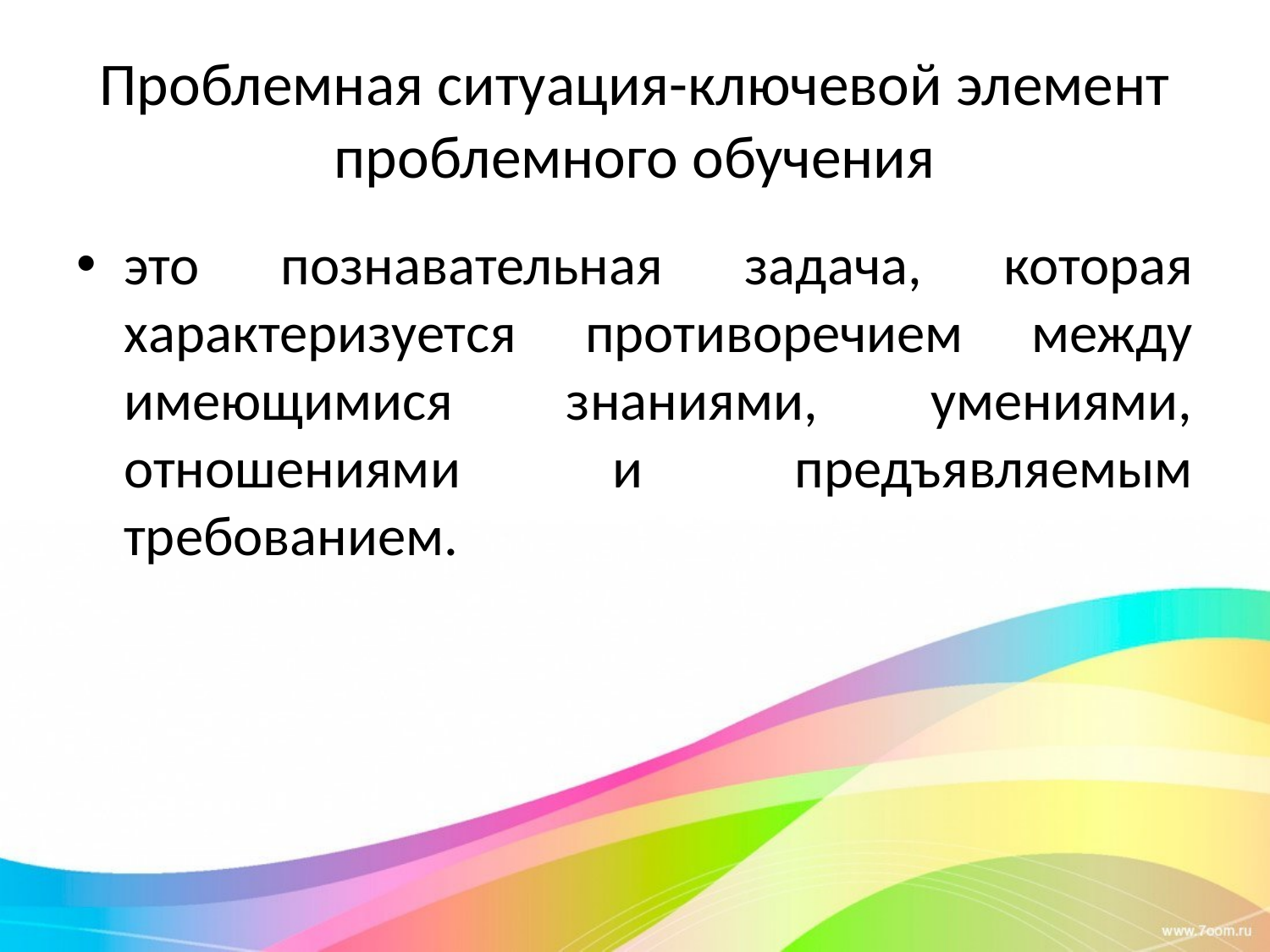

# Проблемная ситуация-ключевой элемент проблемного обучения
это познавательная задача, которая характеризуется противоречием между имеющимися знаниями, умениями, отношениями и предъявляемым требованием.